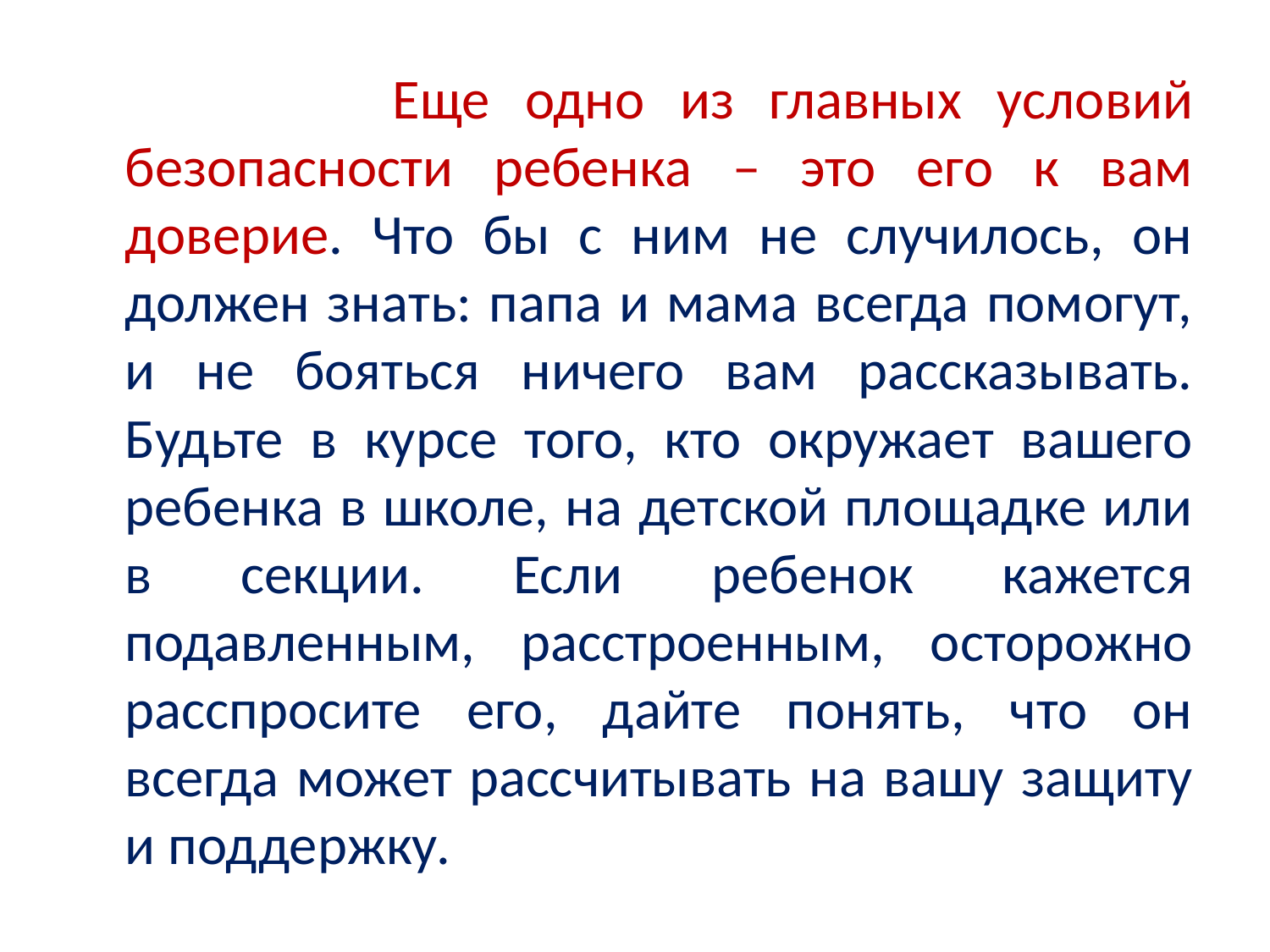

Еще одно из главных условий безопасности ребенка – это его к вам доверие. Что бы с ним не случилось, он должен знать: папа и мама всегда помогут, и не бояться ничего вам рассказывать. Будьте в курсе того, кто окружает вашего ребенка в школе, на детской площадке или в секции. Если ребенок кажется подавленным, расстроенным, осторожно расспросите его, дайте понять, что он всегда может рассчитывать на вашу защиту и поддержку.